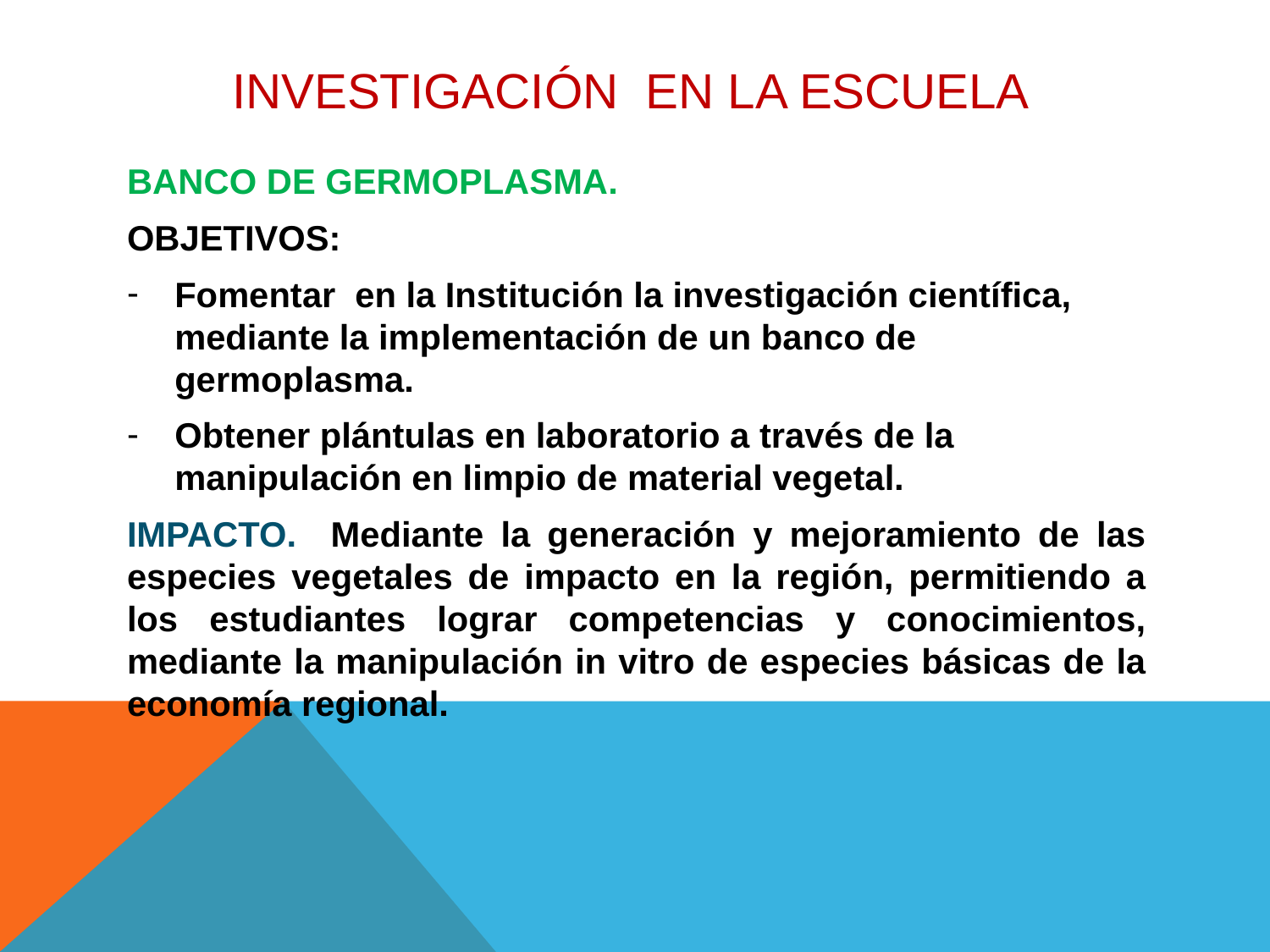

# Investigación  en la Escuela
BANCO DE GERMOPLASMA.
OBJETIVOS:
Fomentar  en la Institución la investigación científica, mediante la implementación de un banco de germoplasma.
Obtener plántulas en laboratorio a través de la manipulación en limpio de material vegetal.
IMPACTO.  Mediante la generación y mejoramiento de las especies vegetales de impacto en la región, permitiendo a los estudiantes lograr competencias y conocimientos, mediante la manipulación in vitro de especies básicas de la economía regional.